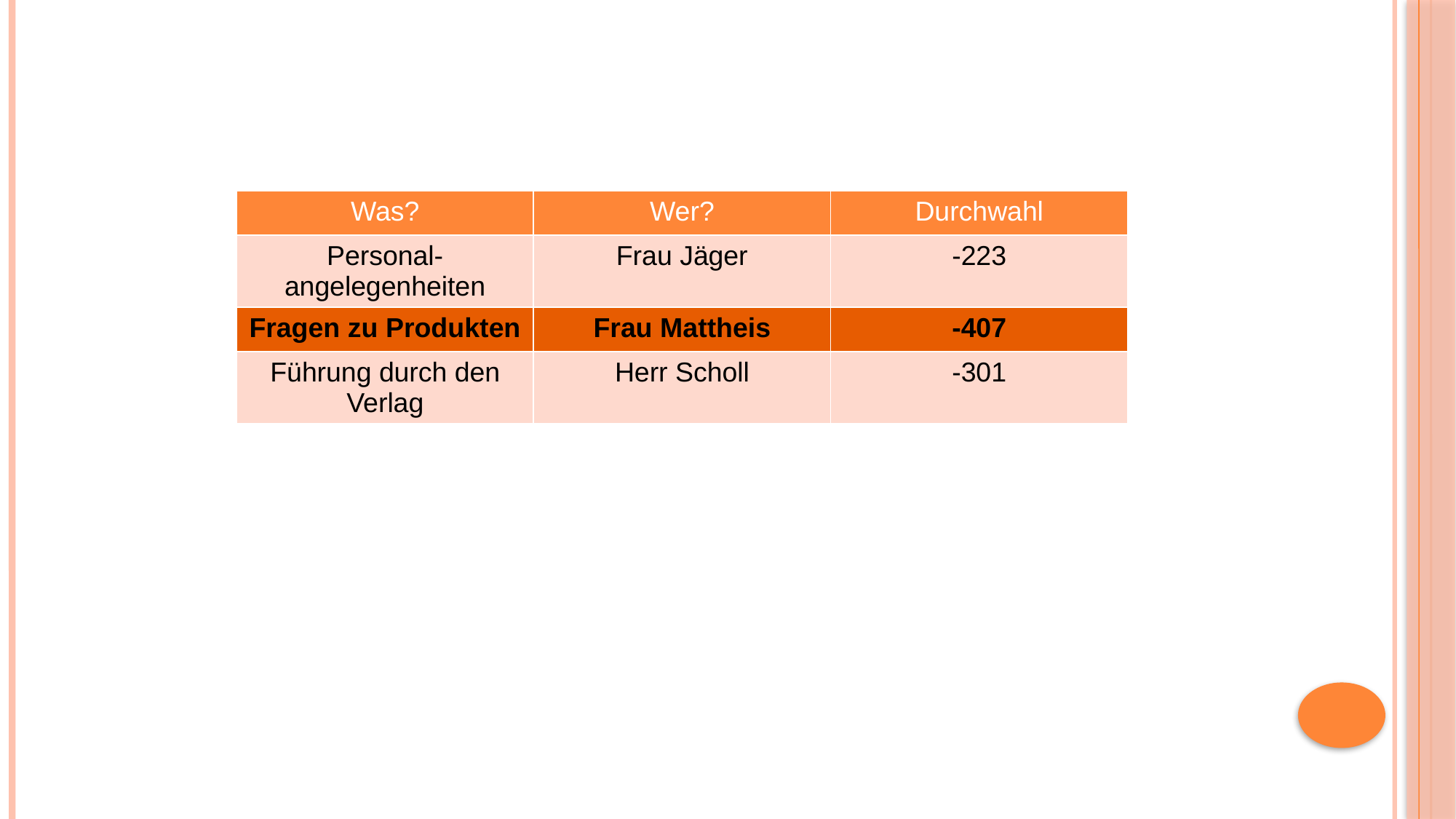

| Was? | Wer? | Durchwahl |
| --- | --- | --- |
| Personal-angelegenheiten | Frau Jäger | -223 |
| Fragen zu Produkten | Frau Mattheis | -407 |
| Führung durch den Verlag | Herr Scholl | -301 |